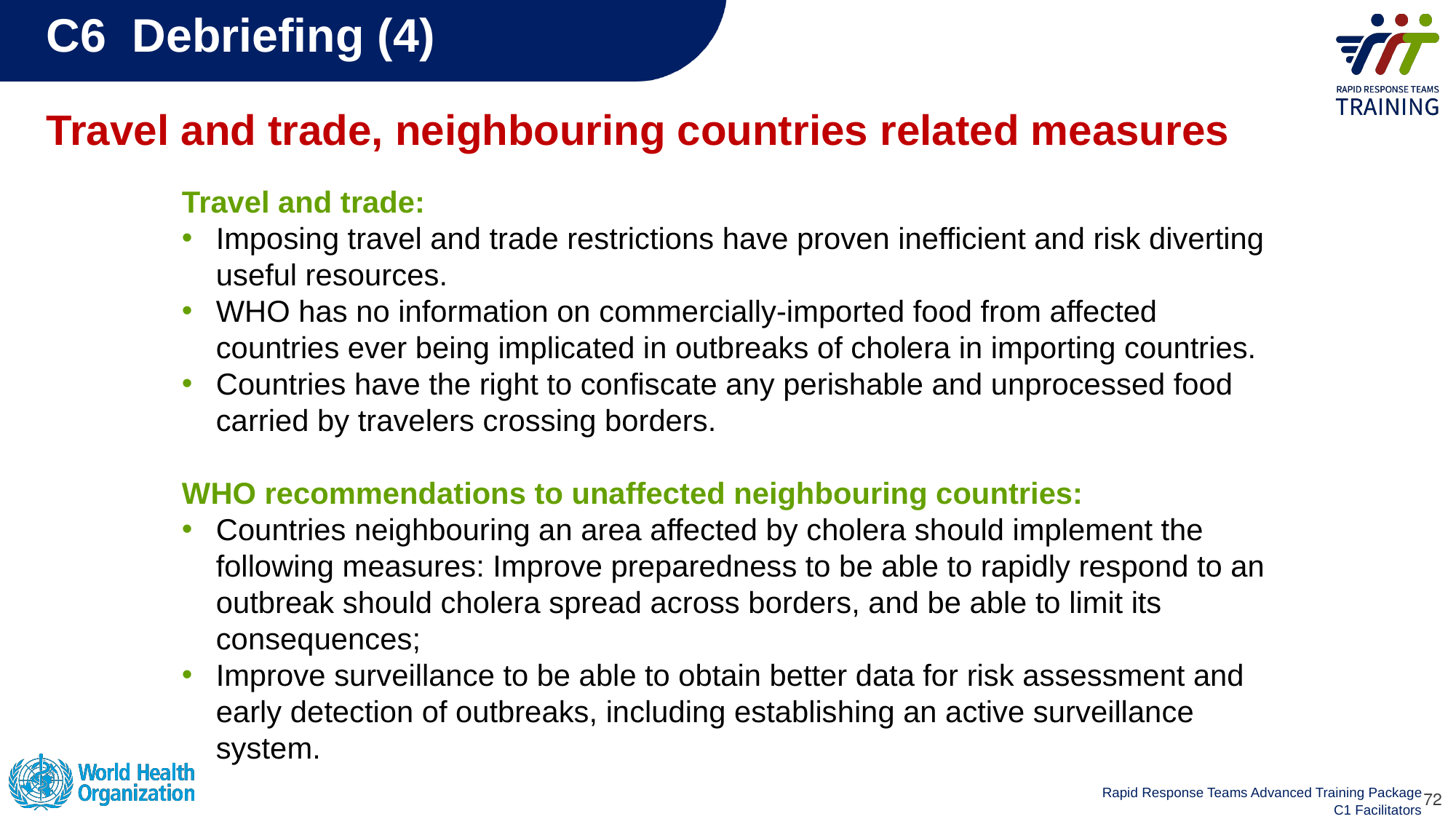

C6  Debriefing (4)
Travel and trade, neighbouring countries related measures
Travel and trade:
Imposing travel and trade restrictions have proven inefficient and risk diverting useful resources.
WHO has no information on commercially-imported food from affected countries ever being implicated in outbreaks of cholera in importing countries.
Countries have the right to confiscate any perishable and unprocessed food carried by travelers crossing borders.

WHO recommendations to unaffected neighbouring countries:
Countries neighbouring an area affected by cholera should implement the following measures: Improve preparedness to be able to rapidly respond to an outbreak should cholera spread across borders, and be able to limit its consequences;
Improve surveillance to be able to obtain better data for risk assessment and early detection of outbreaks, including establishing an active surveillance system.